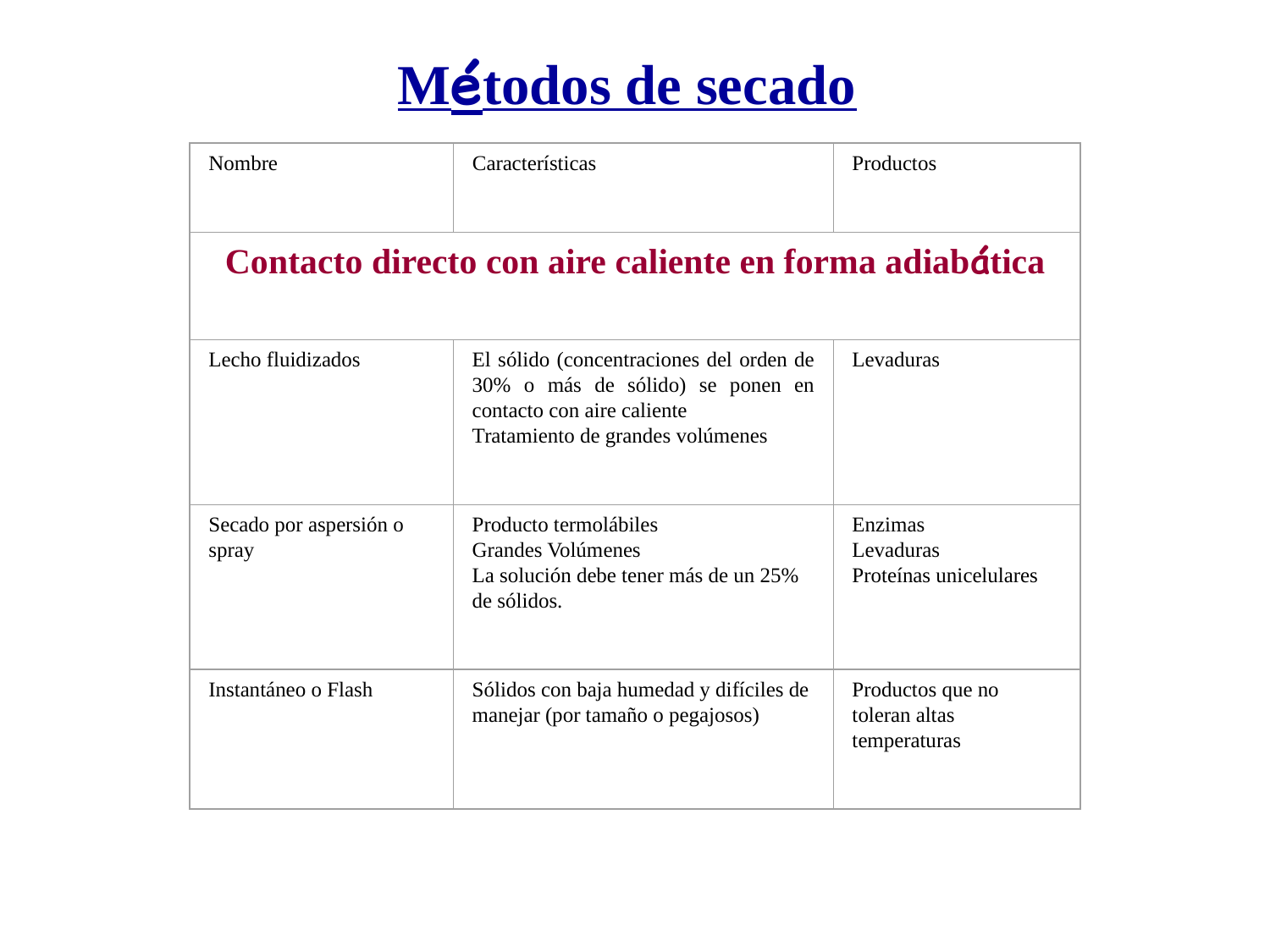

Métodos de secado

Nombre

Características

Productos

Contacto directo con aire caliente en forma adiabática

Lecho fluidizados

El sólido (concentraciones del orden de 30% o más de sólido) se ponen en contacto con aire caliente
Tratamiento de grandes volúmenes

Levaduras

Secado por aspersión o spray

Producto termolábiles
Grandes Volúmenes
La solución debe tener más de un 25% de sólidos.

Enzimas
Levaduras
Proteínas unicelulares

Instantáneo o Flash

Sólidos con baja humedad y difíciles de manejar (por tamaño o pegajosos)

Productos que no toleran altas temperaturas